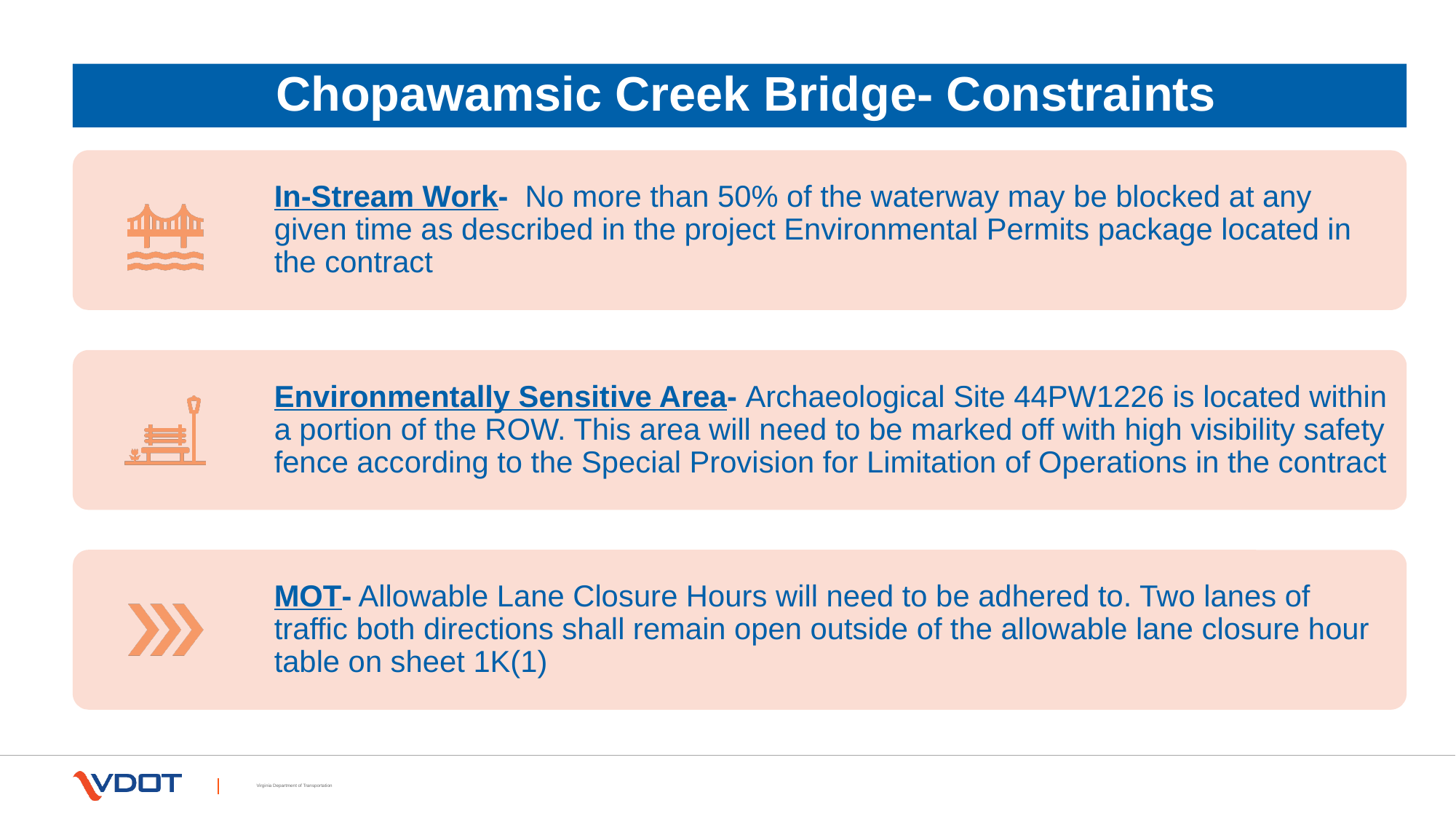

# Chopawamsic Creek Bridge- Constraints
In-Stream Work-  No more than 50% of the waterway may be blocked at any given time as described in the project Environmental Permits package located in the contract
Environmentally Sensitive Area- Archaeological Site 44PW1226 is located within a portion of the ROW. This area will need to be marked off with high visibility safety fence according to the Special Provision for Limitation of Operations in the contract
MOT- Allowable Lane Closure Hours will need to be adhered to. Two lanes of traffic both directions shall remain open outside of the allowable lane closure hour table on sheet 1K(1)
Virginia Department of Transportation